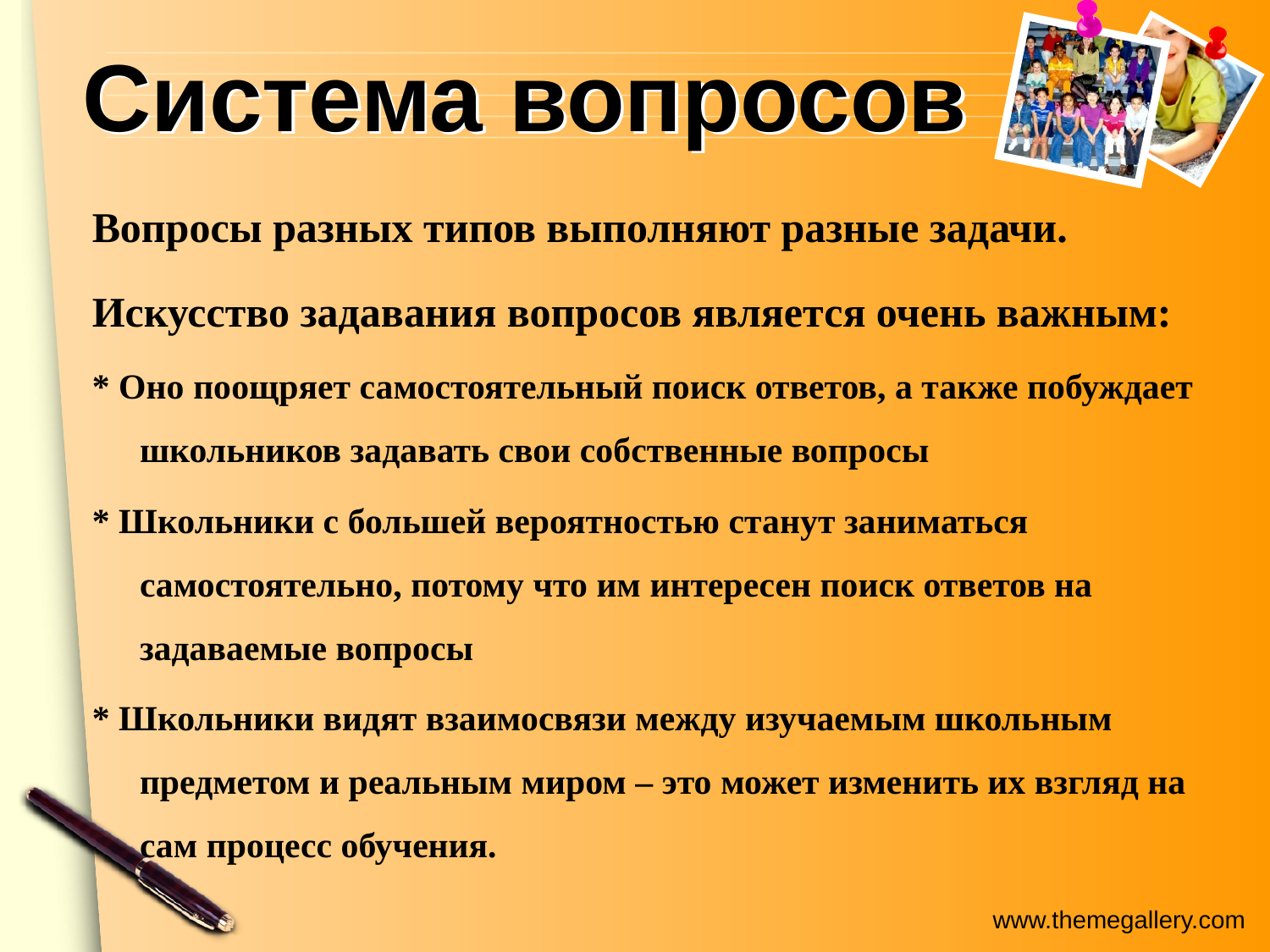

# Система вопросов
Вопросы разных типов выполняют разные задачи.
Искусство задавания вопросов является очень важным:
* Оно поощряет самостоятельный поиск ответов, а также побуждает школьников задавать свои собственные вопросы
* Школьники с большей вероятностью станут заниматься самостоятельно, потому что им интересен поиск ответов на задаваемые вопросы
* Школьники видят взаимосвязи между изучаемым школьным предметом и реальным миром – это может изменить их взгляд на сам процесс обучения.